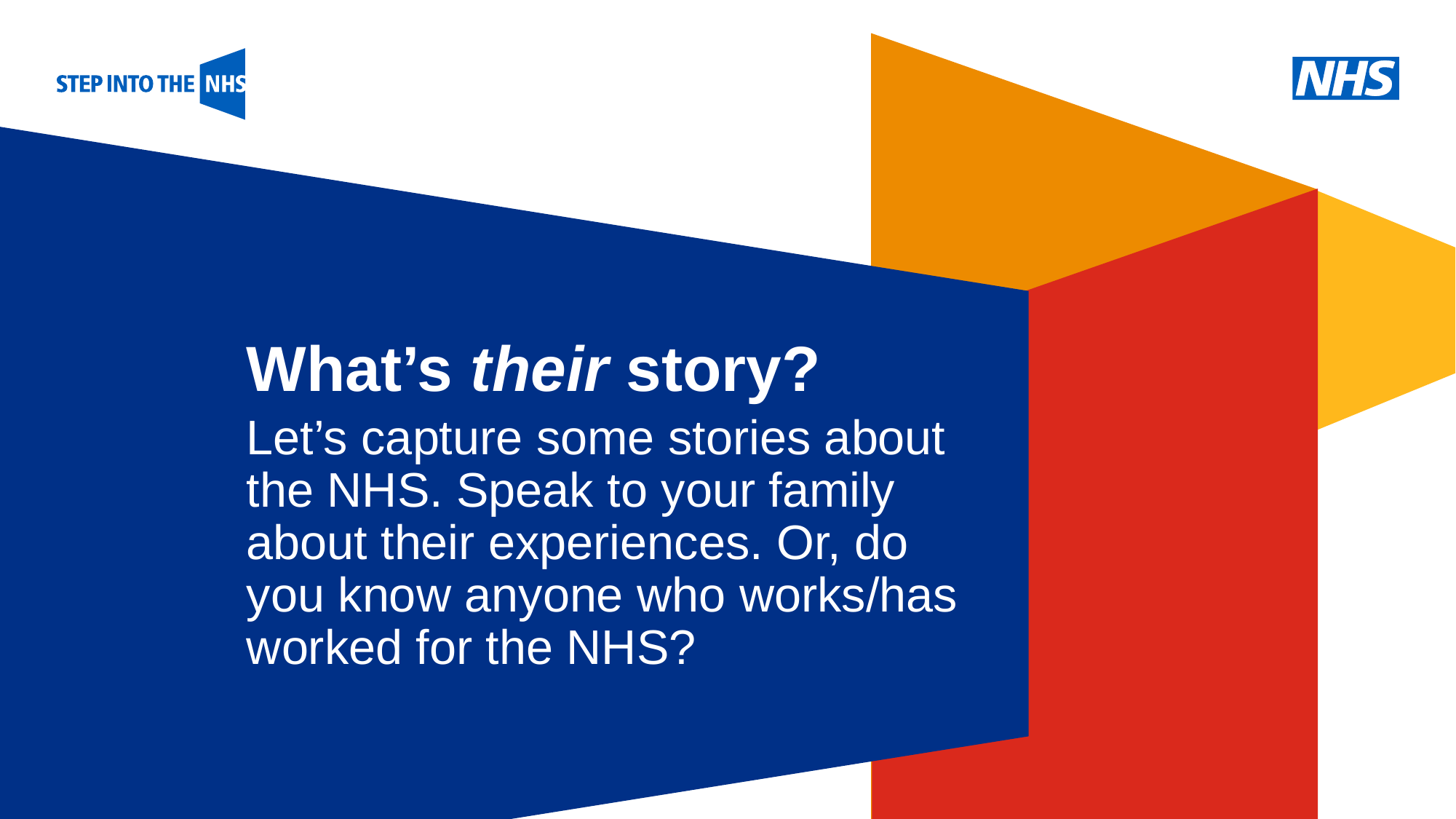

What’s their story?
Let’s capture some stories about the NHS. Speak to your family about their experiences. Or, do you know anyone who works/has worked for the NHS?